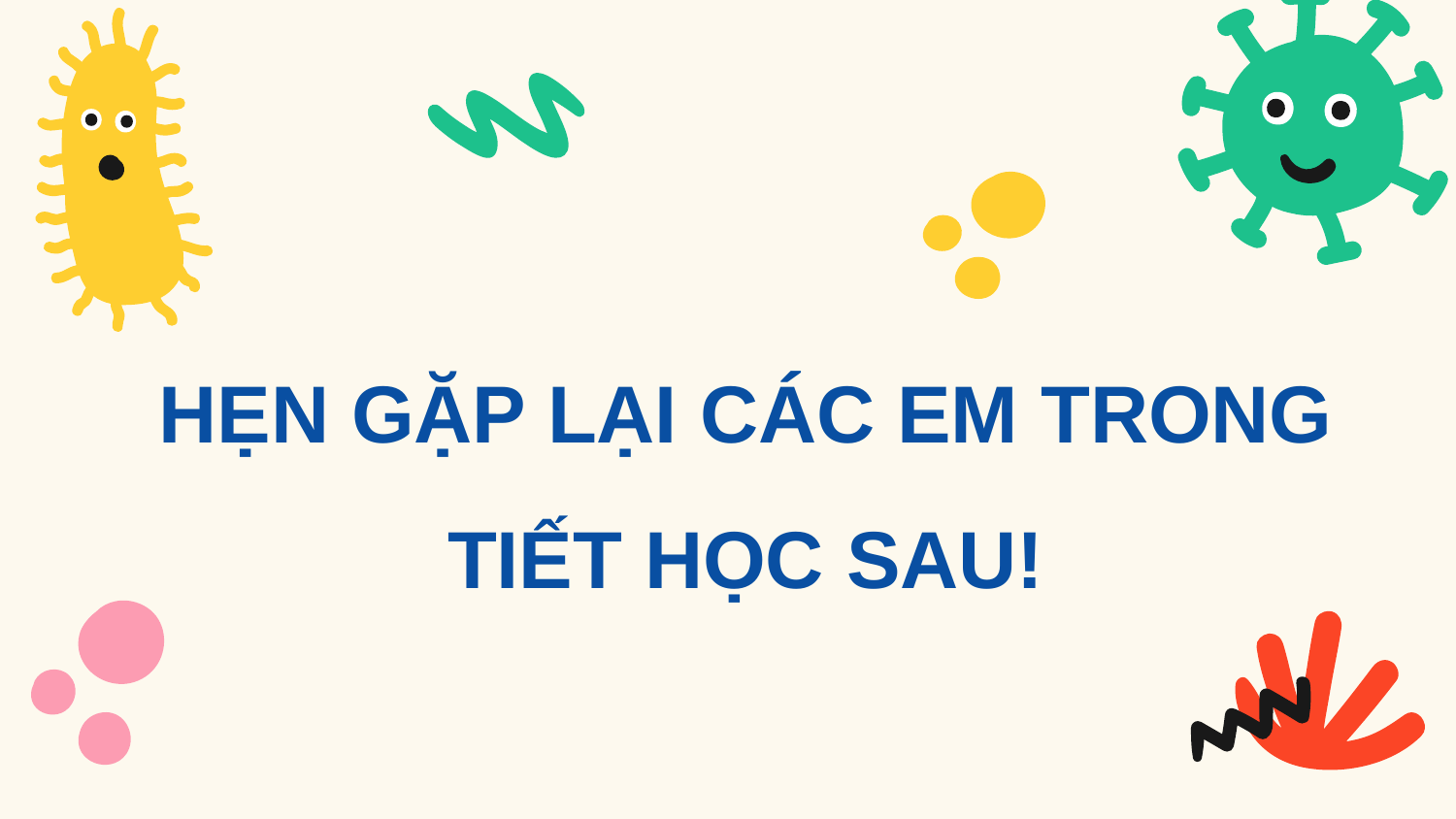

HẸN GẶP LẠI CÁC EM TRONG TIẾT HỌC SAU!